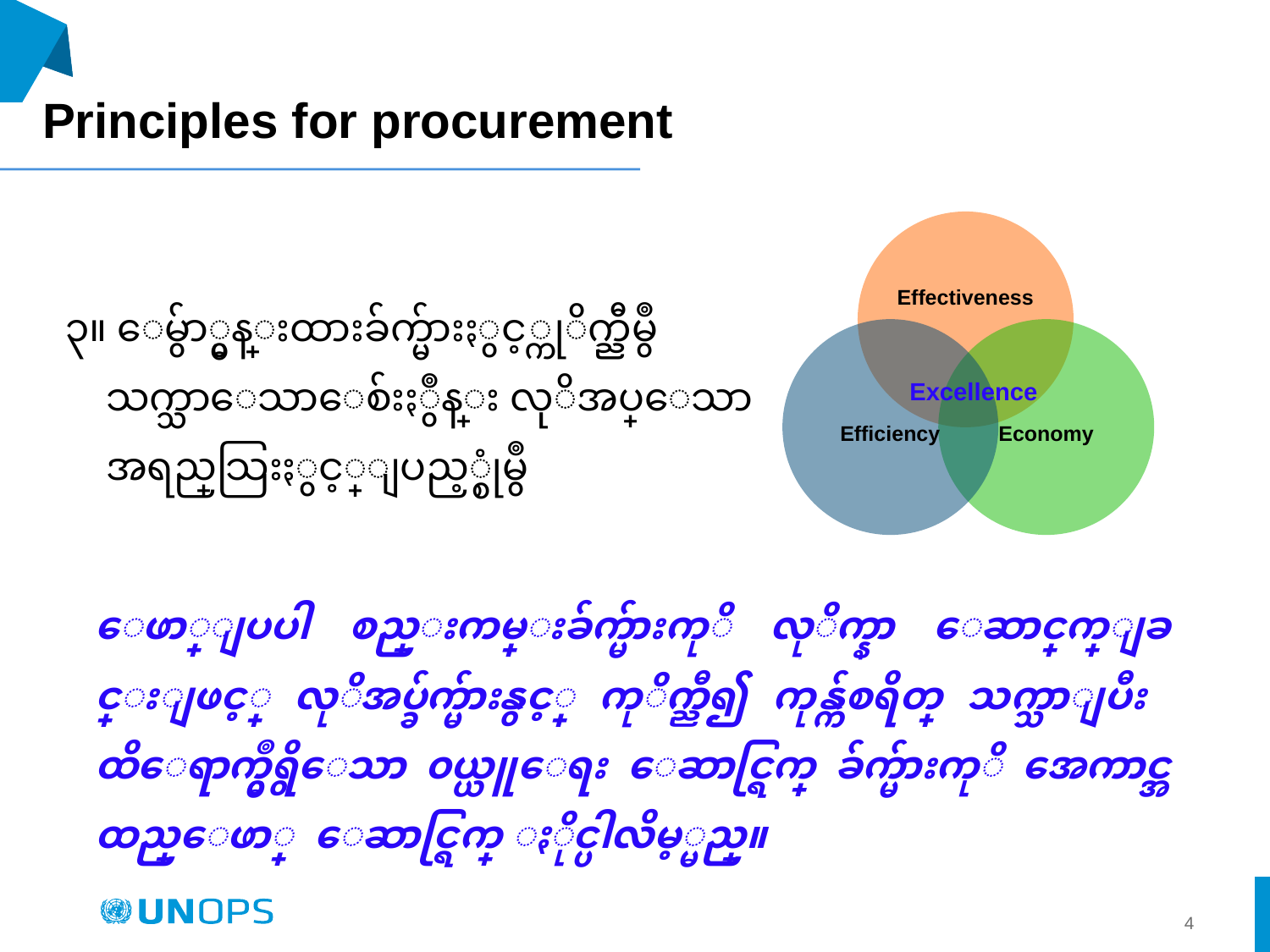

# Principles for procurement
Effectiveness
Economy
Efficiency
၃။ ေမွ်ာ္မွန္းထားခ်က္မ်ားႏွင့္ကုိက္ညီမွဳ
    သက္သာေသာေစ်းႏွဳန္း လုိအပ္ေသာ
    အရည္အေသြးႏွင့္ျပည့္စုံမွဳ
Excellence
ေဖာ္ျပပါ စည္းကမ္းခ်က္မ်ားကုိ လုိက္နာ ေဆာင္ရြက္ျခင္းျဖင့္ လုိအပ္ခ်က္မ်ားနွင့္ ကုိက္ညီ၍ ကုန္က်စရိတ္ သက္သာျပီး  ထိေရာက္မွဳရွိေသာ ၀ယ္ယူေရး ေဆာင္ရြက္ ခ်က္မ်ားကုိ အေကာင္အထည္ေဖာ္  ေဆာင္ရြက္ ႏိုင္ပါလိမ့္မည္။
4